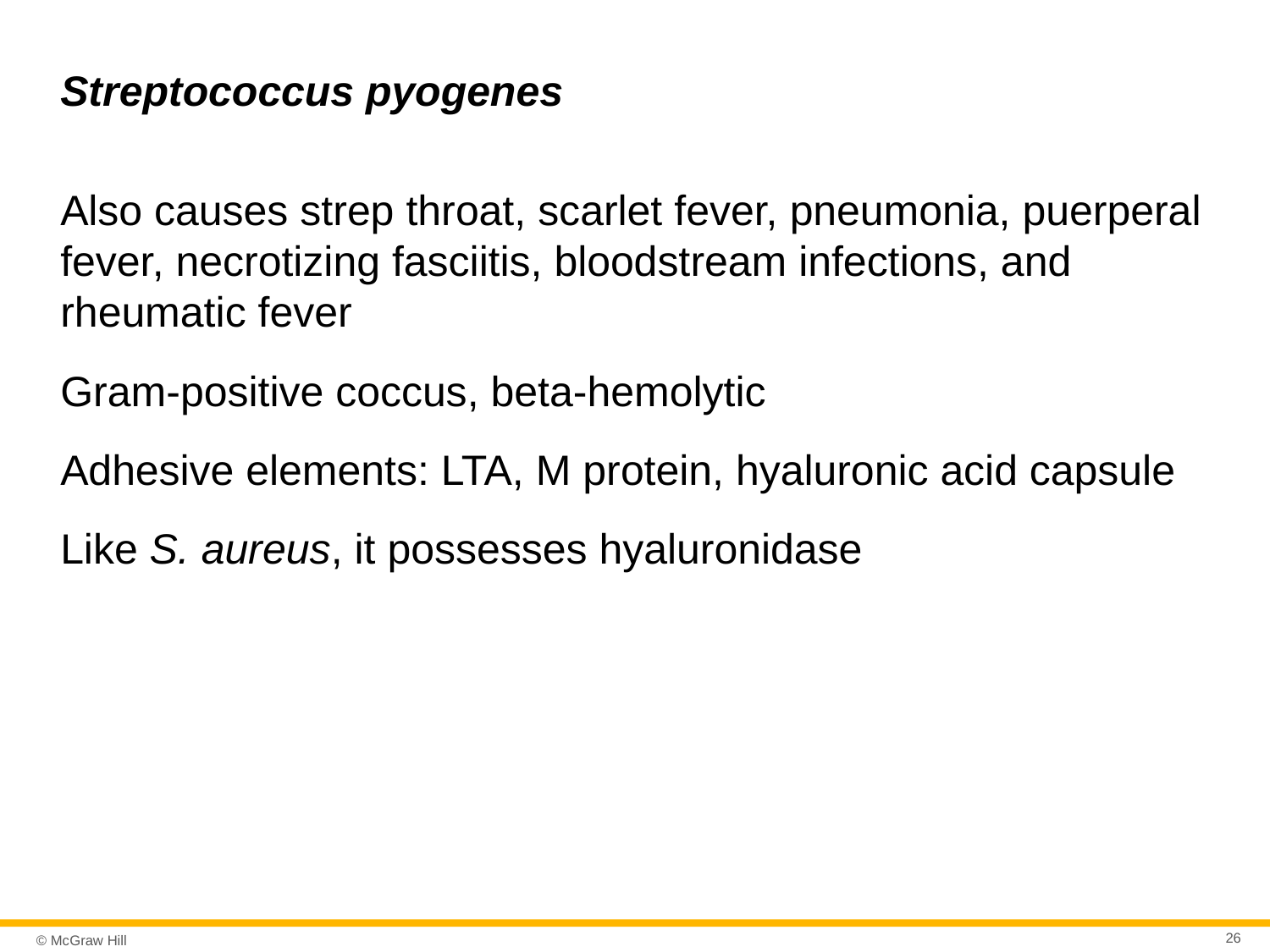

# Streptococcus pyogenes
Also causes strep throat, scarlet fever, pneumonia, puerperal fever, necrotizing fasciitis, bloodstream infections, and rheumatic fever
Gram-positive coccus, beta-hemolytic
Adhesive elements: LTA, M protein, hyaluronic acid capsule
Like S. aureus, it possesses hyaluronidase